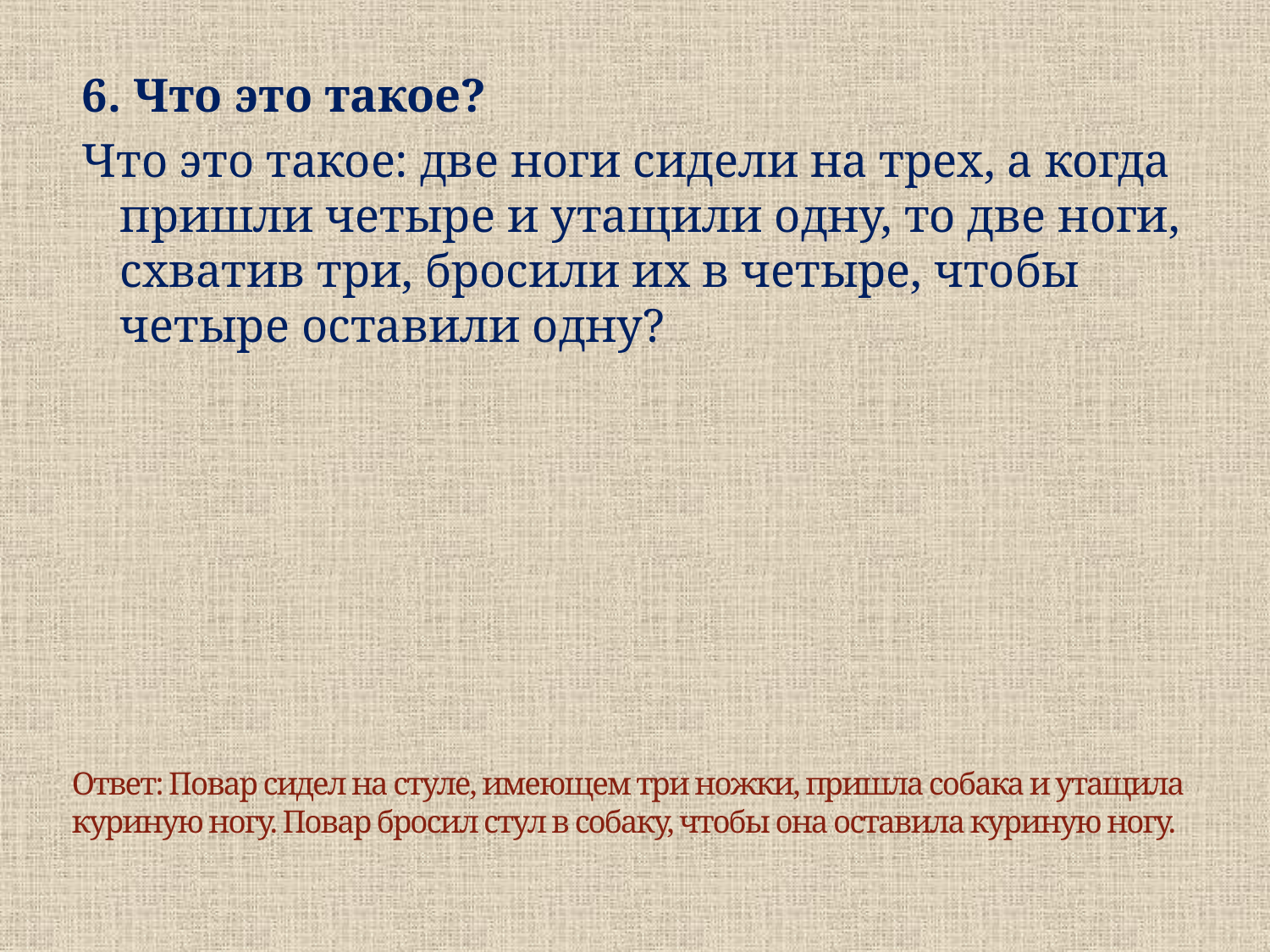

6. Что это такое?
Что это такое: две ноги сидели на трех, а когда пришли четыре и утащили одну, то две ноги, схватив три, бросили их в четыре, чтобы четыре оставили одну?
# Ответ: Повар сидел на стуле, имеющем три ножки, пришла собака и утащила куриную ногу. Повар бросил стул в собаку, чтобы она оставила куриную ногу.